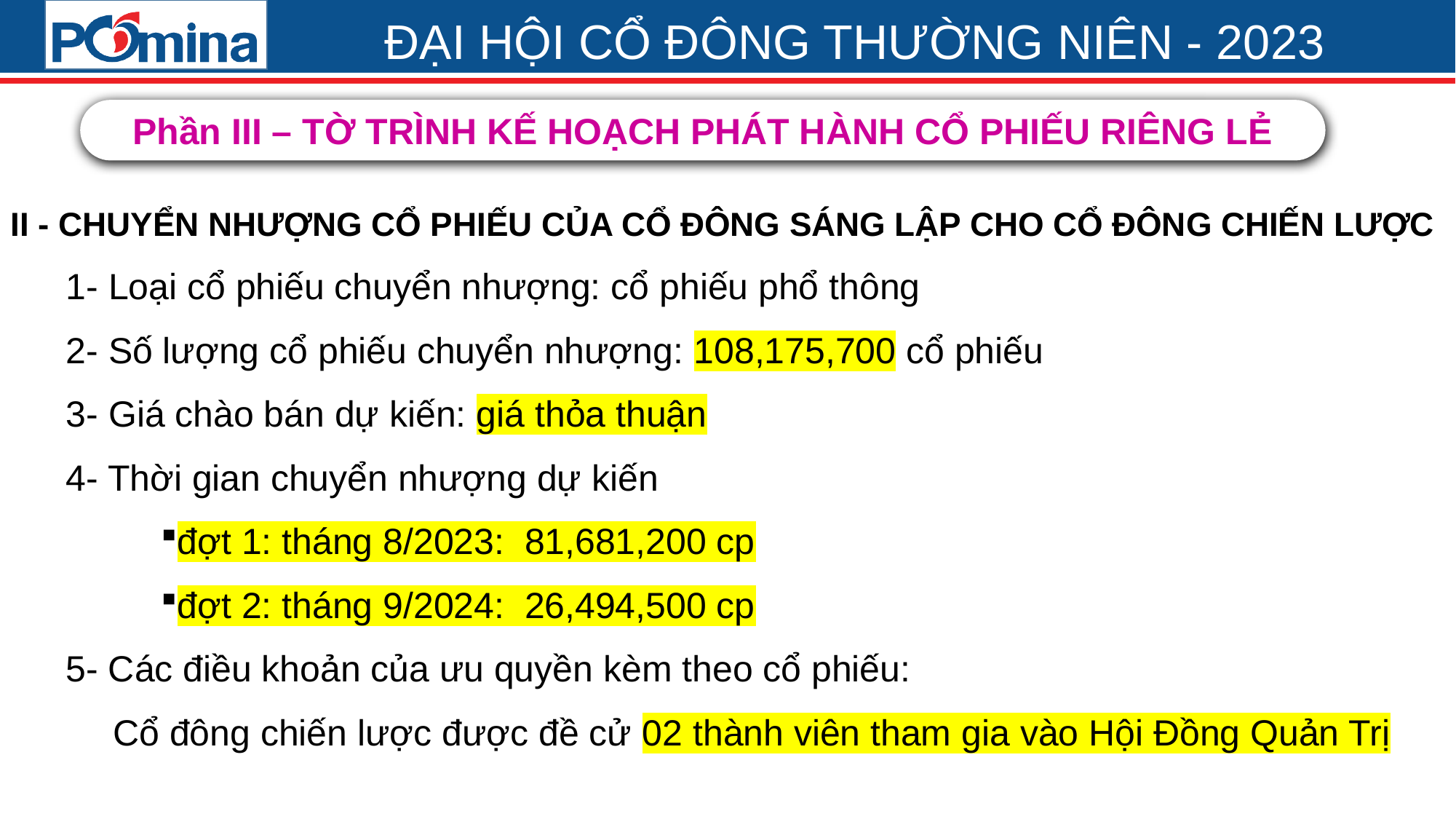

Phần III – TỜ TRÌNH KẾ HOẠCH PHÁT HÀNH CỔ PHIẾU RIÊNG LẺ
II - CHUYỂN NHƯỢNG CỔ PHIẾU CỦA CỔ ĐÔNG SÁNG LẬP CHO CỔ ĐÔNG CHIẾN LƯỢC
1- Loại cổ phiếu chuyển nhượng: cổ phiếu phổ thông
2- Số lượng cổ phiếu chuyển nhượng: 108,175,700 cổ phiếu
3- Giá chào bán dự kiến: giá thỏa thuận
4- Thời gian chuyển nhượng dự kiến
đợt 1: tháng 8/2023:  81,681,200 cp
đợt 2: tháng 9/2024:  26,494,500 cp
5- Các điều khoản của ưu quyền kèm theo cổ phiếu:
Cổ đông chiến lược được đề cử 02 thành viên tham gia vào Hội Đồng Quản Trị